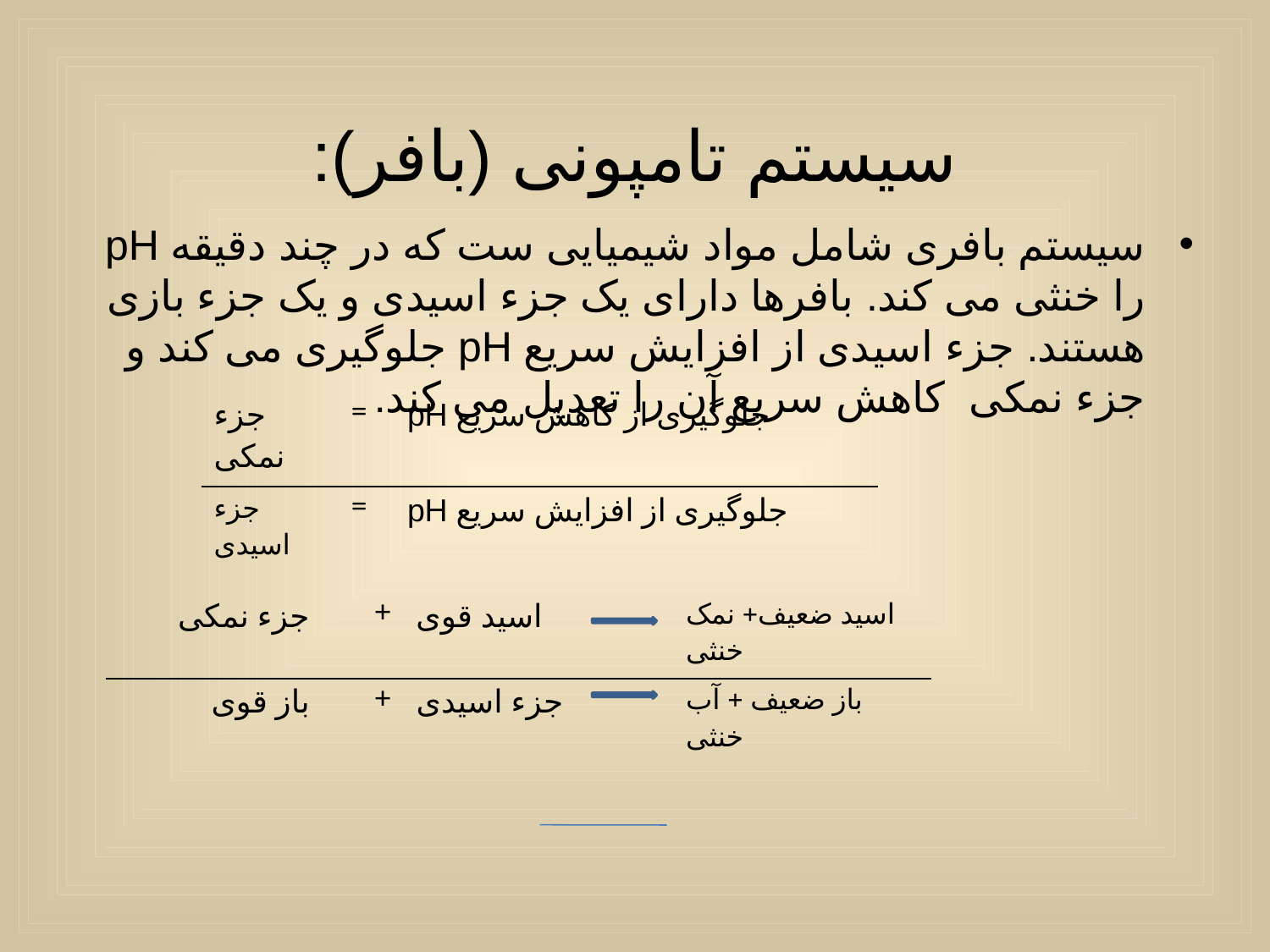

# سیستم تامپونی (بافر):

سیستم بافری شامل مواد شیمیایی ست که در چند دقیقه pH را خنثی می کند. بافرها دارای یک جزء اسیدی و یک جزء بازی هستند. جزء اسیدی از افزایش سریع pH جلوگیری می کند و جزء نمکی  کاهش سریع آن را تعدیل می کند.

| جزء نمکی | = | جلوگیری از کاهش سریع pH |
| --- | --- | --- |
| جزء اسیدی | = | جلوگیری از افزایش سریع pH |
| جزء نمکی | + | اسید قوی |  | اسید ضعیف+ نمک خنثی |
| --- | --- | --- | --- | --- |
| باز قوی | + | جزء اسیدی |  | باز ضعیف + آب خنثی |